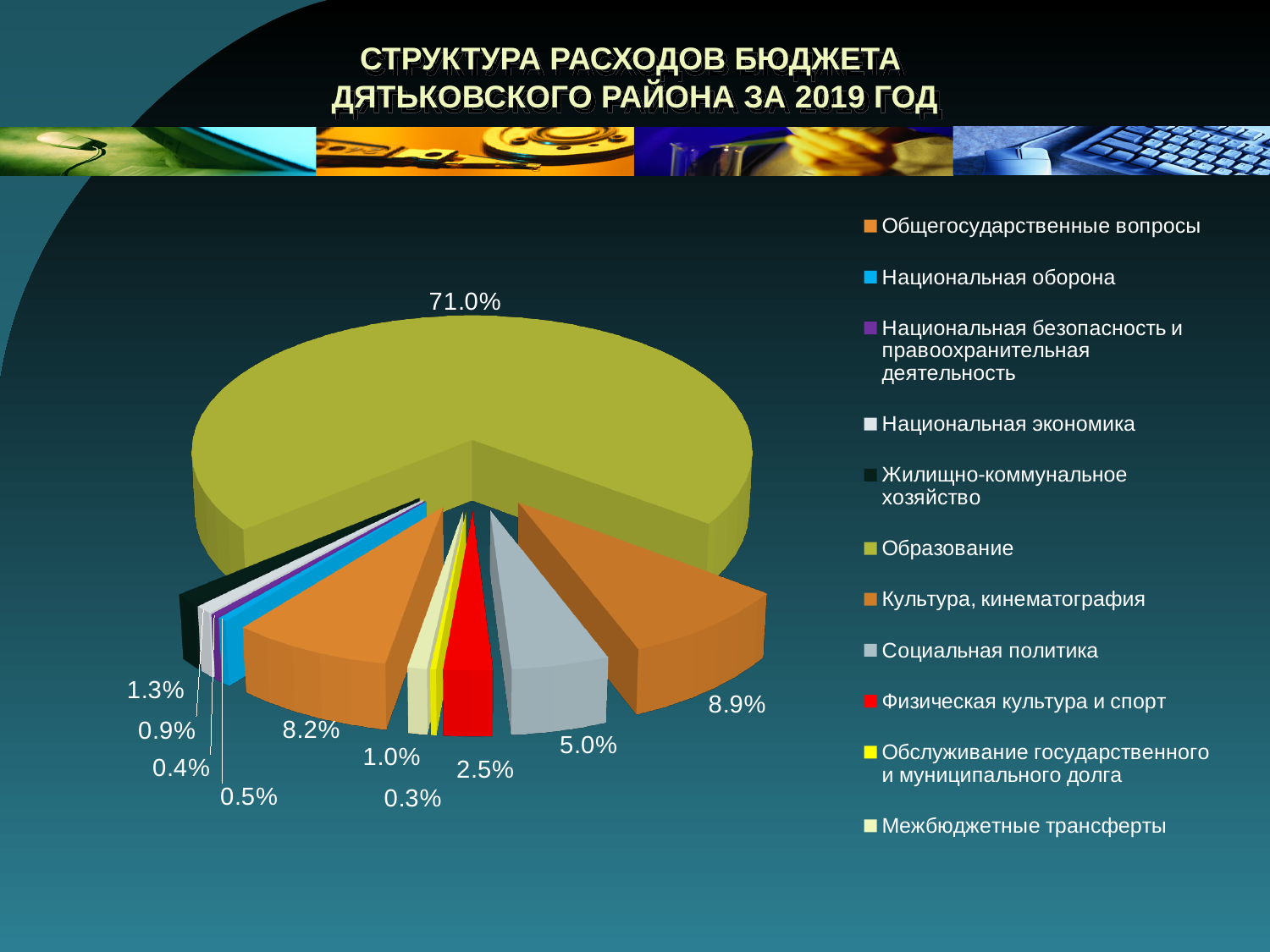

# СТРУКТУРА РАСХОДОВ БЮДЖЕТА ДЯТЬКОВСКОГО РАЙОНА ЗА 2019 ГОД

[unsupported chart]